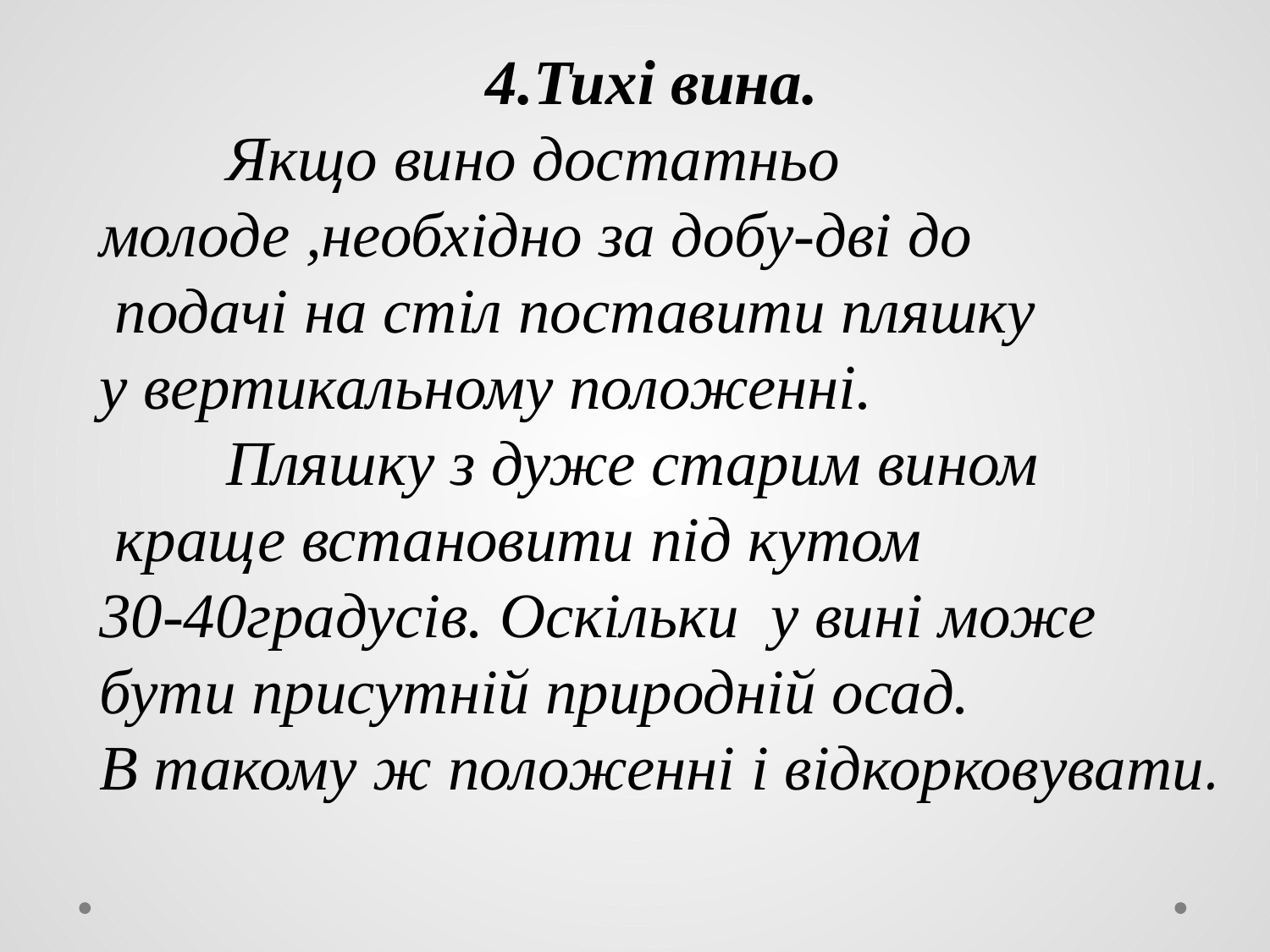

4.Тихі вина.
	Якщо вино достатньо
молоде ,необхідно за добу-дві до
 подачі на стіл поставити пляшку
у вертикальному положенні.
	Пляшку з дуже старим вином
 краще встановити під кутом
30-40градусів. Оскільки  у вині може
бути присутній природній осад.
В такому ж положенні і відкорковувати.